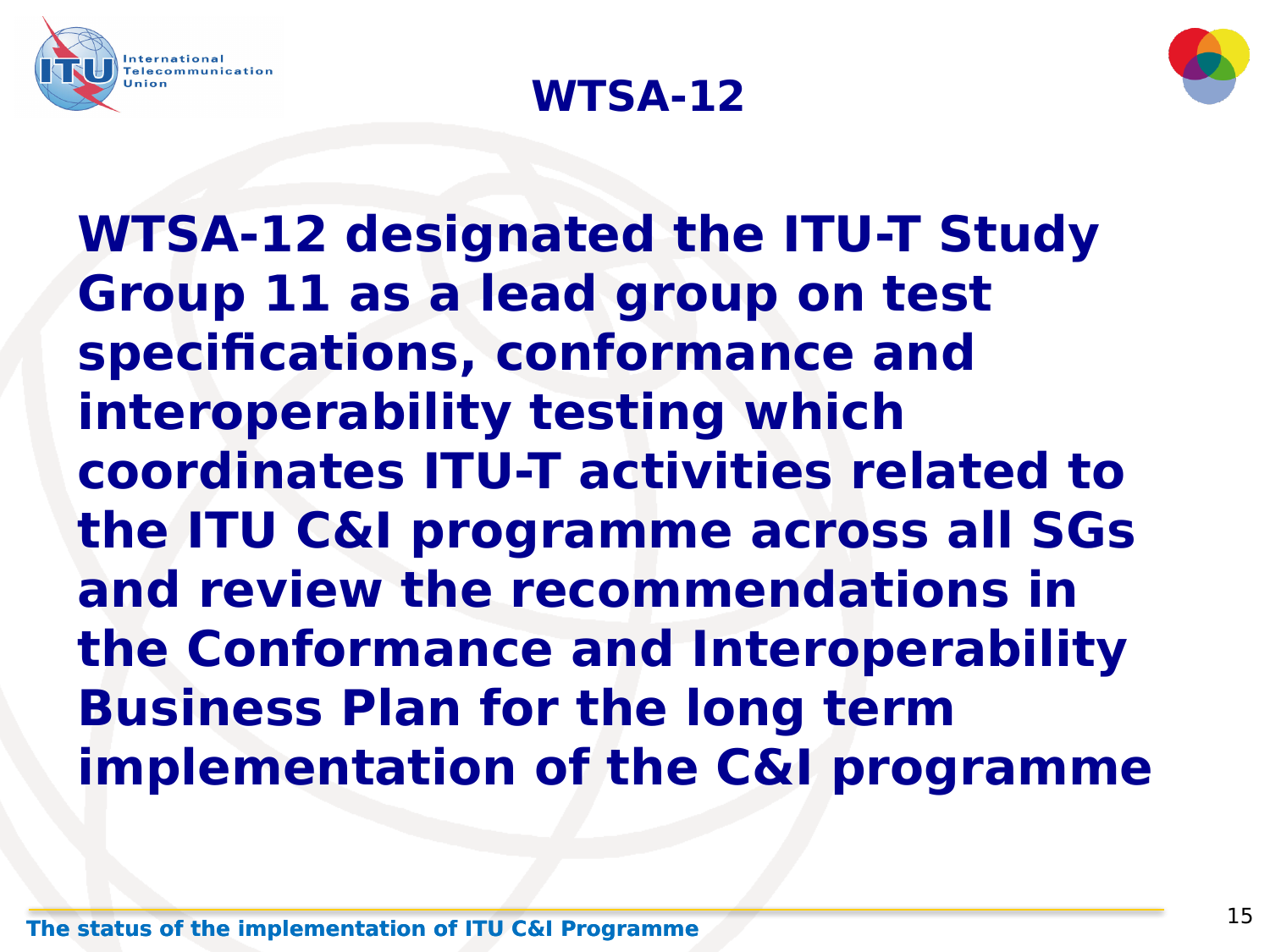

WTSA-12
WTSA-12 designated the ITU-T Study Group 11 as a lead group on test specifications, conformance and interoperability testing which coordinates ITU-T activities related to the ITU C&I programme across all SGs and review the recommendations in the Conformance and Interoperability Business Plan for the long term implementation of the C&I programme
15